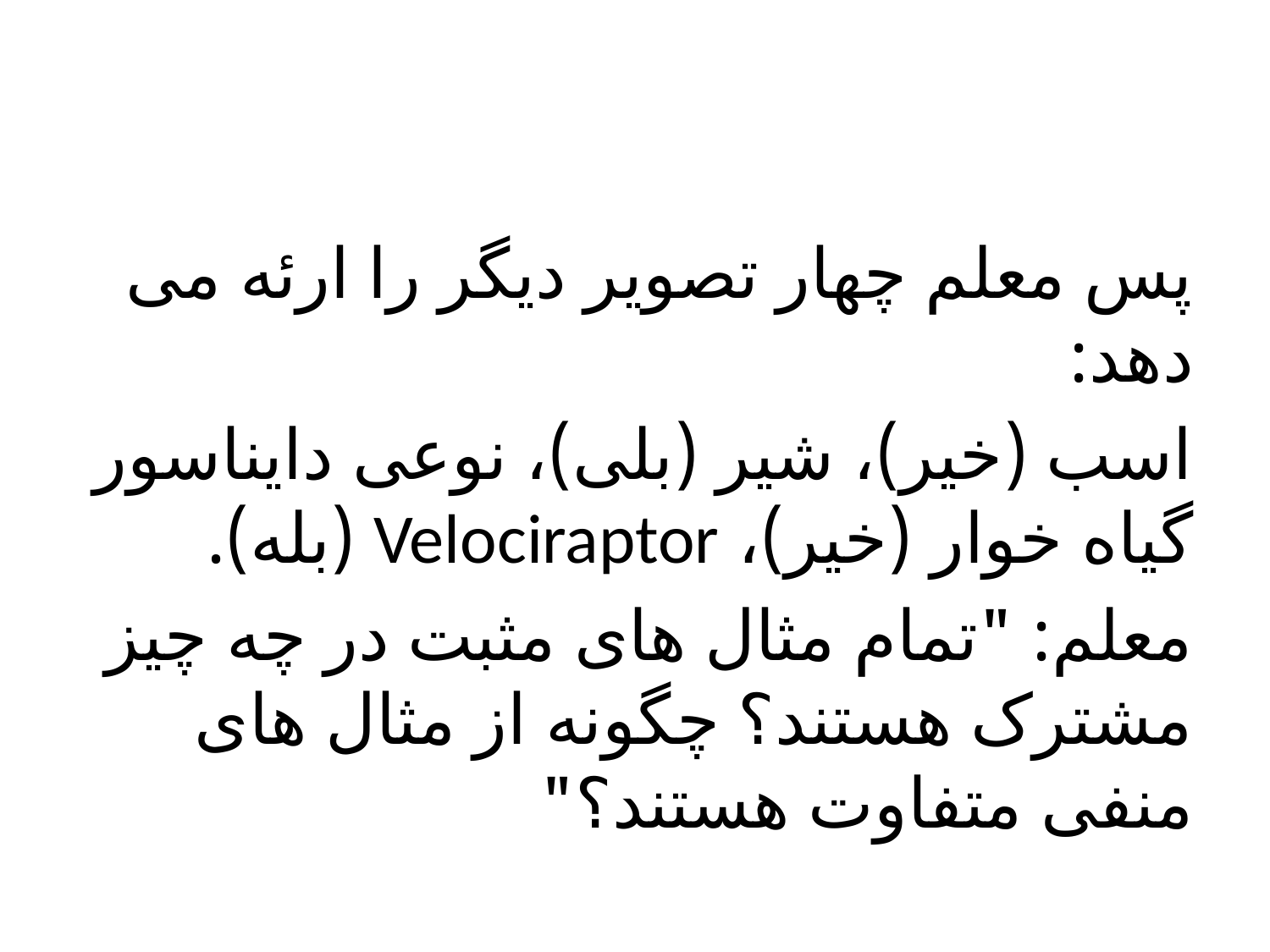

#
پس معلم چهار تصویر دیگر را ارئه می دهد:
اسب (خیر)، شیر (بلی)، نوعی دایناسور گیاه خوار (خیر)، Velociraptor (بله).
معلم: "تمام مثال های مثبت در چه چیز مشترک هستند؟ چگونه از مثال های منفی متفاوت هستند؟"